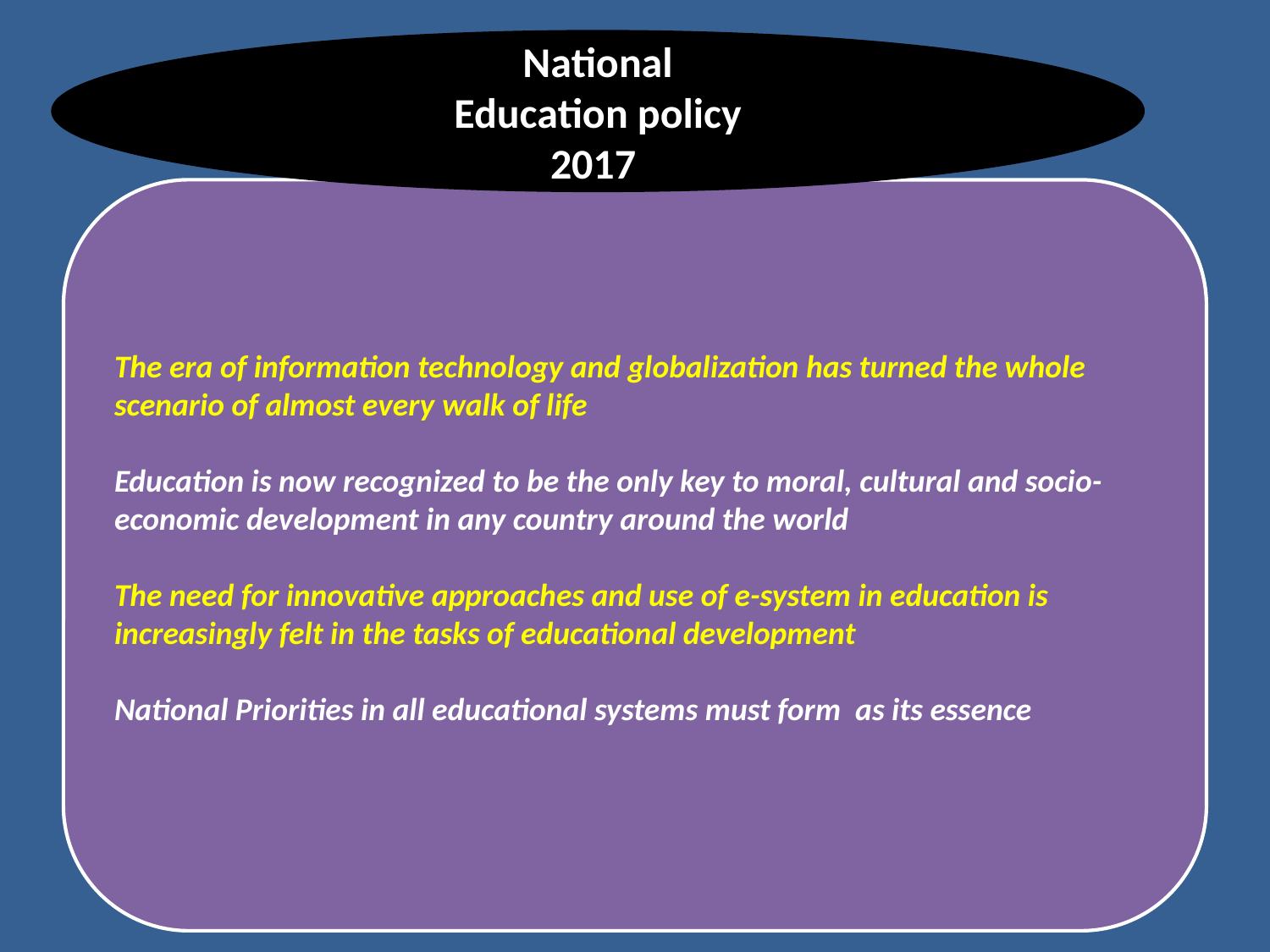

National
Education policy
2017
#
The era of information technology and globalization has turned the whole scenario of almost every walk of life
Education is now recognized to be the only key to moral, cultural and socio-economic development in any country around the world
The need for innovative approaches and use of e-system in education is increasingly felt in the tasks of educational development
National Priorities in all educational systems must form  as its essence